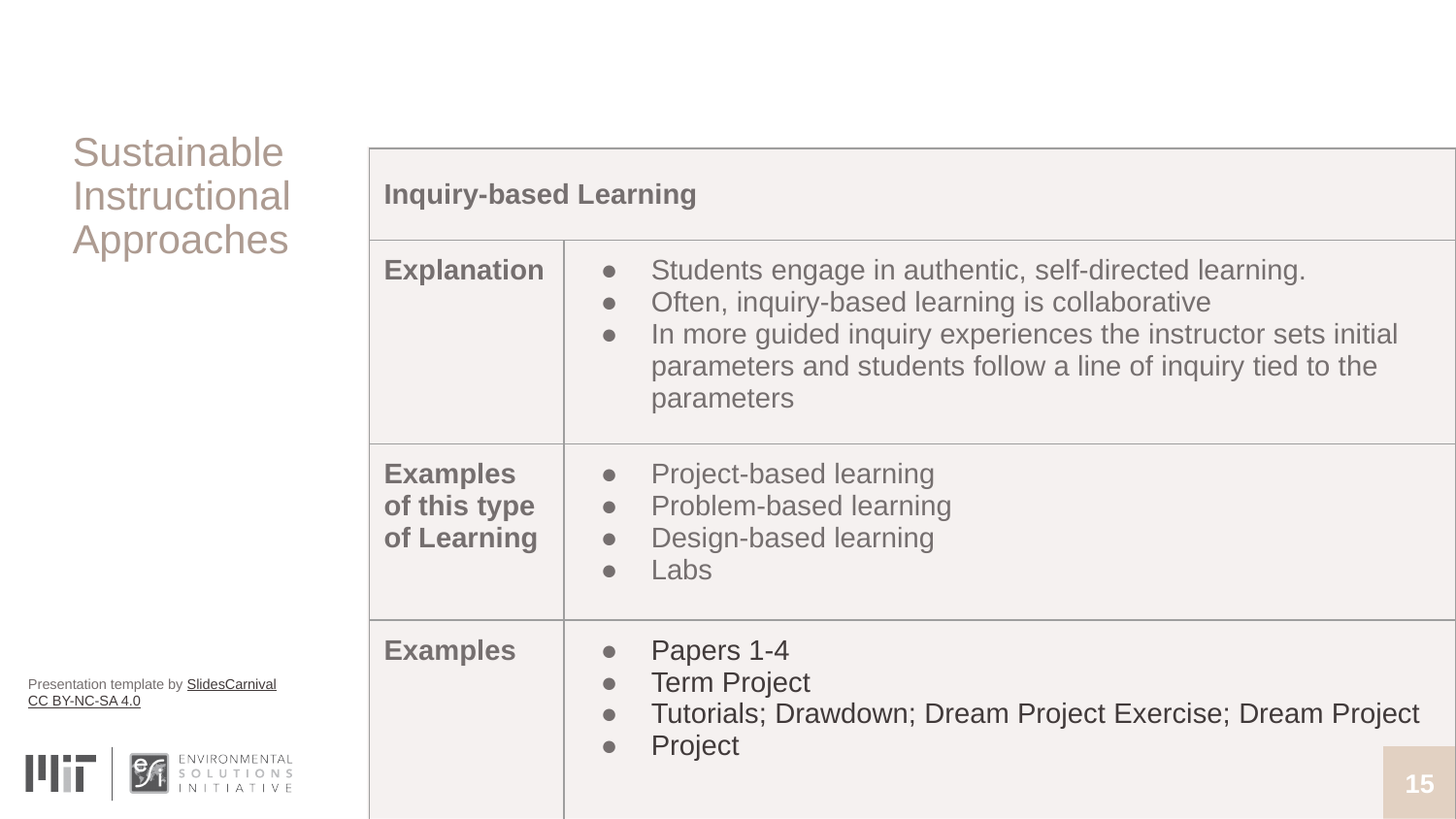

# Sustainable Instructional Approaches

| Inquiry-based Learning |  |
| --- | --- |
| Explanation | Students engage in authentic, self-directed learning. Often, inquiry-based learning is collaborative In more guided inquiry experiences the instructor sets initial parameters and students follow a line of inquiry tied to the parameters |
| Examples of this type of Learning | Project-based learning Problem-based learning Design-based learning Labs |
| Examples | Papers 1-4 Term Project Tutorials; Drawdown; Dream Project Exercise; Dream Project Project |
15